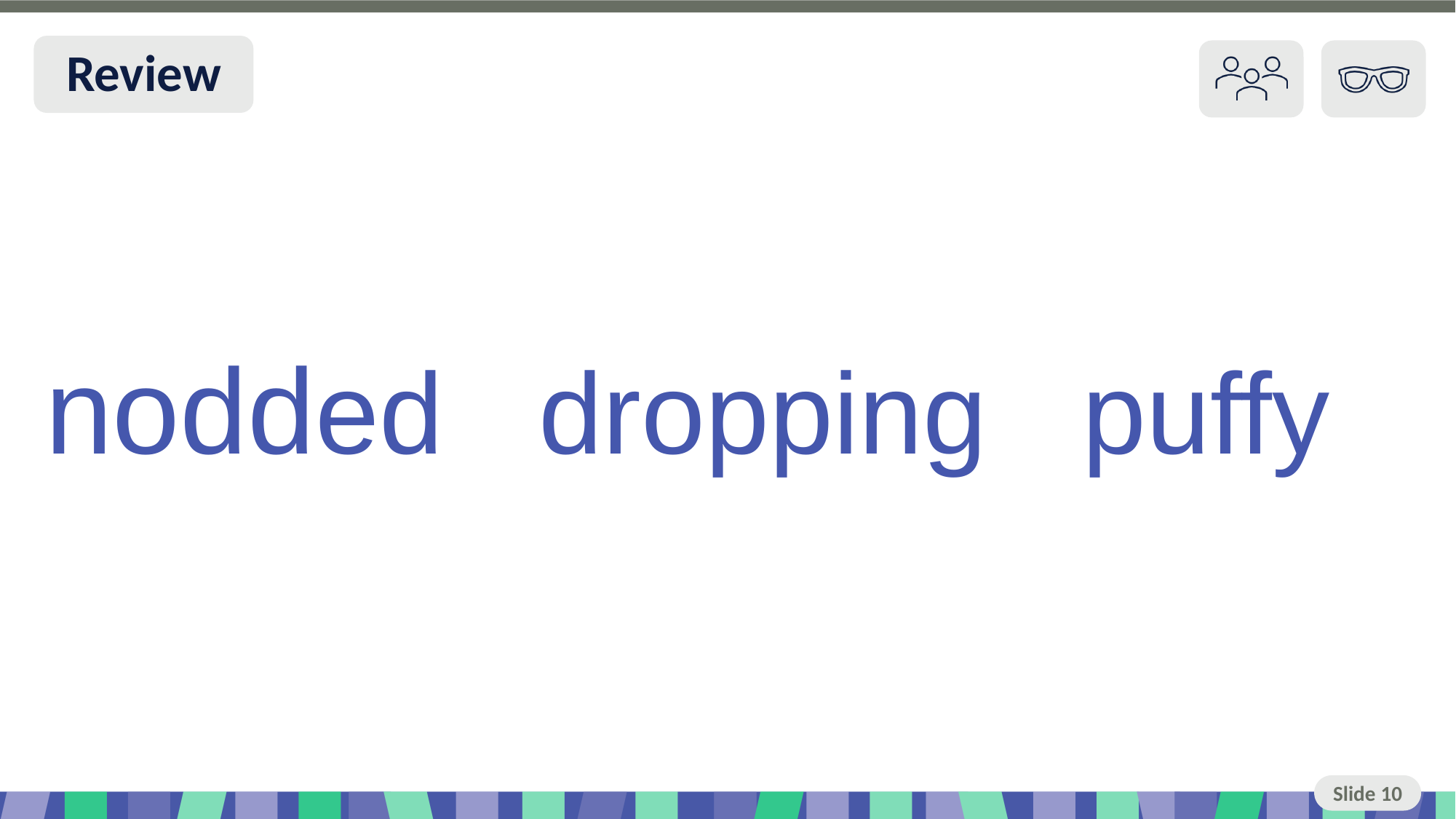

Slide 10 Review You do
nodded   dropping   puffy